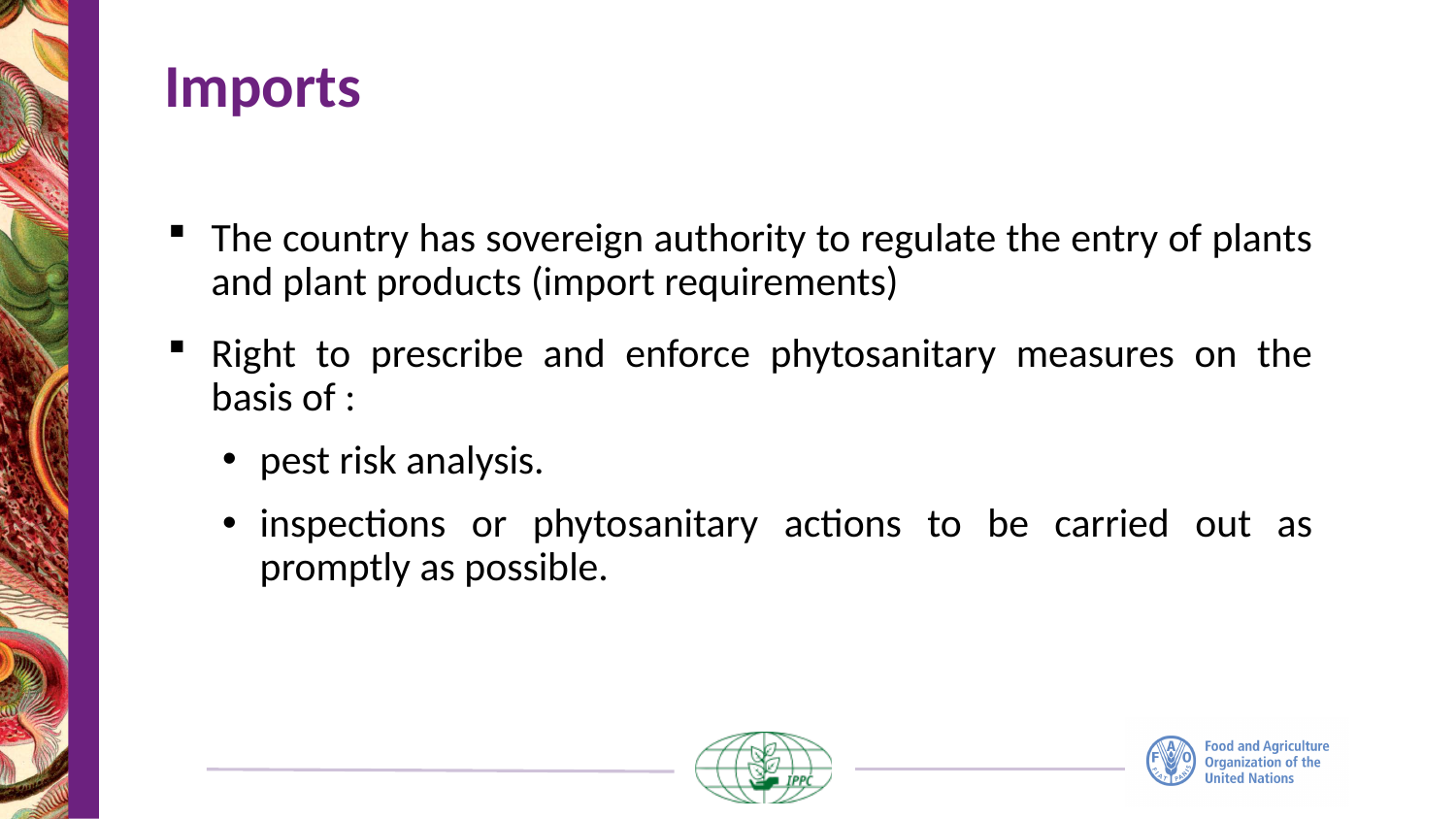

# Imports
The country has sovereign authority to regulate the entry of plants and plant products (import requirements)
Right to prescribe and enforce phytosanitary measures on the basis of :
pest risk analysis.
inspections or phytosanitary actions to be carried out as promptly as possible.